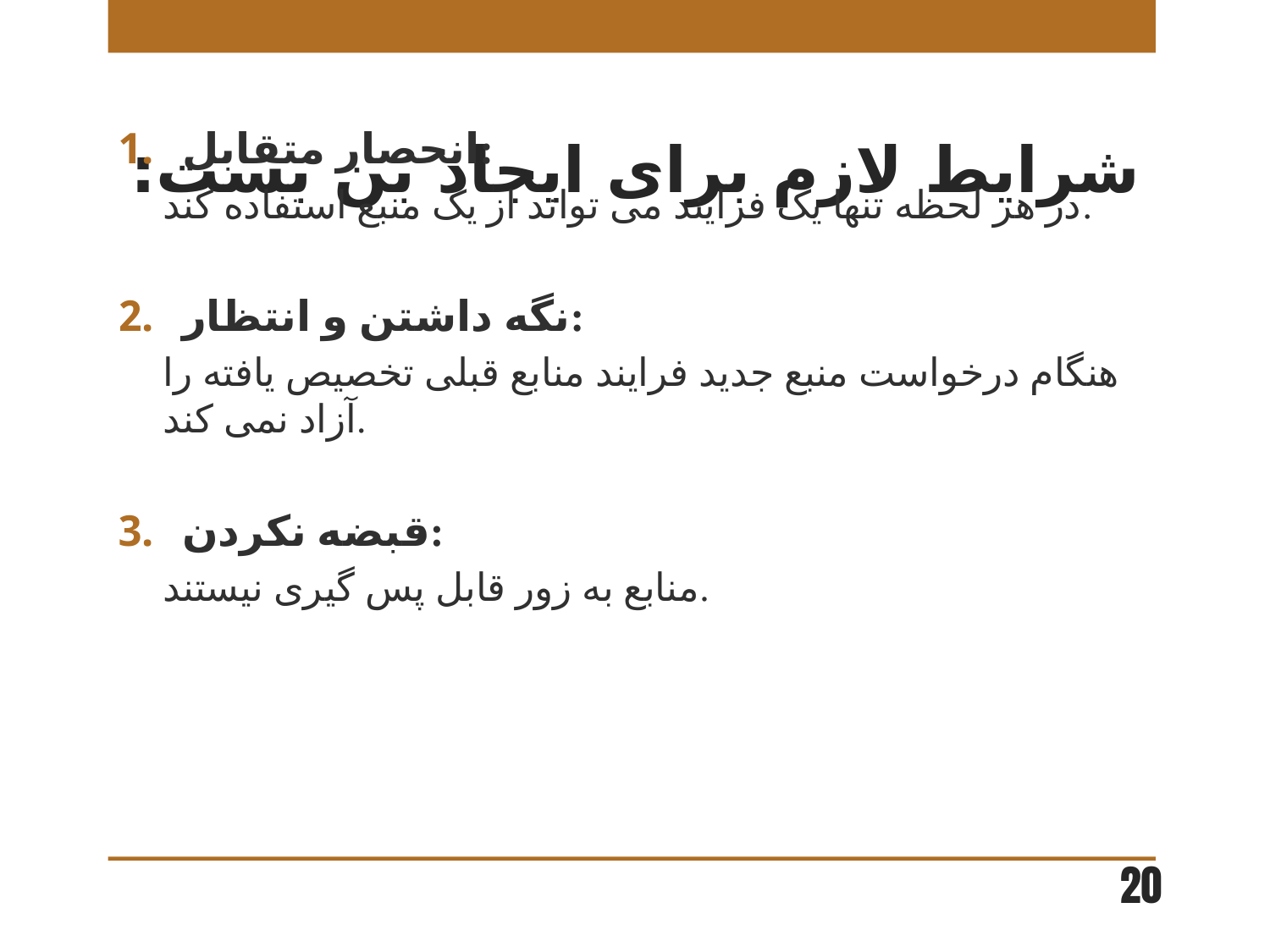

# شرایط لازم برای ایجاد بن بست:
انحصار متقابل:
در هر لحظه تنها یک فرایند می تواند از یک منبع استفاده کند.

نگه داشتن و انتظار:
هنگام درخواست منبع جدید فرایند منابع قبلی تخصیص یافته را آزاد نمی کند.

قبضه نکردن:
منابع به زور قابل پس گیری نیستند.
20